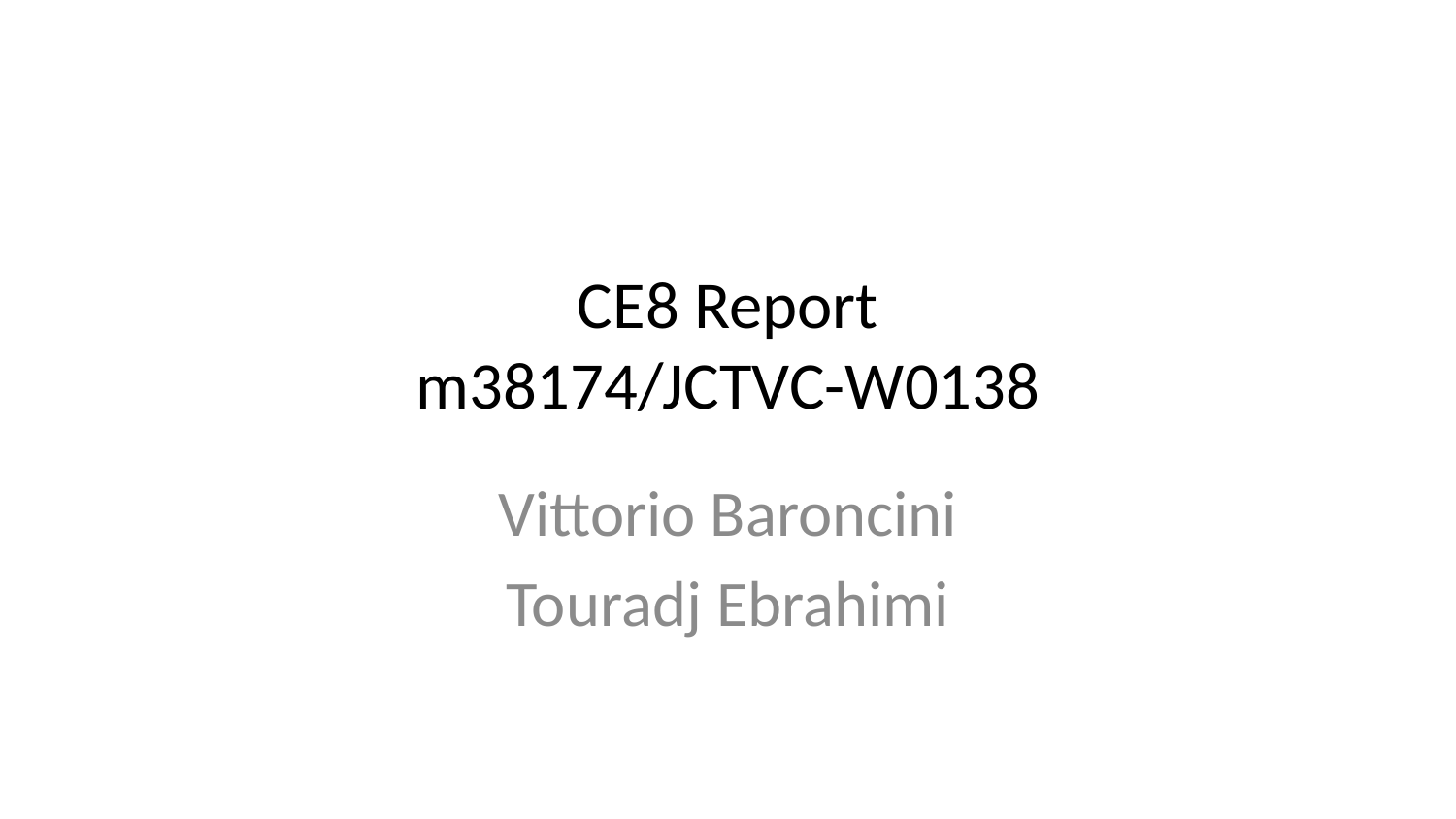

# CE8 Report m38174/JCTVC-W0138
Vittorio Baroncini
Touradj Ebrahimi